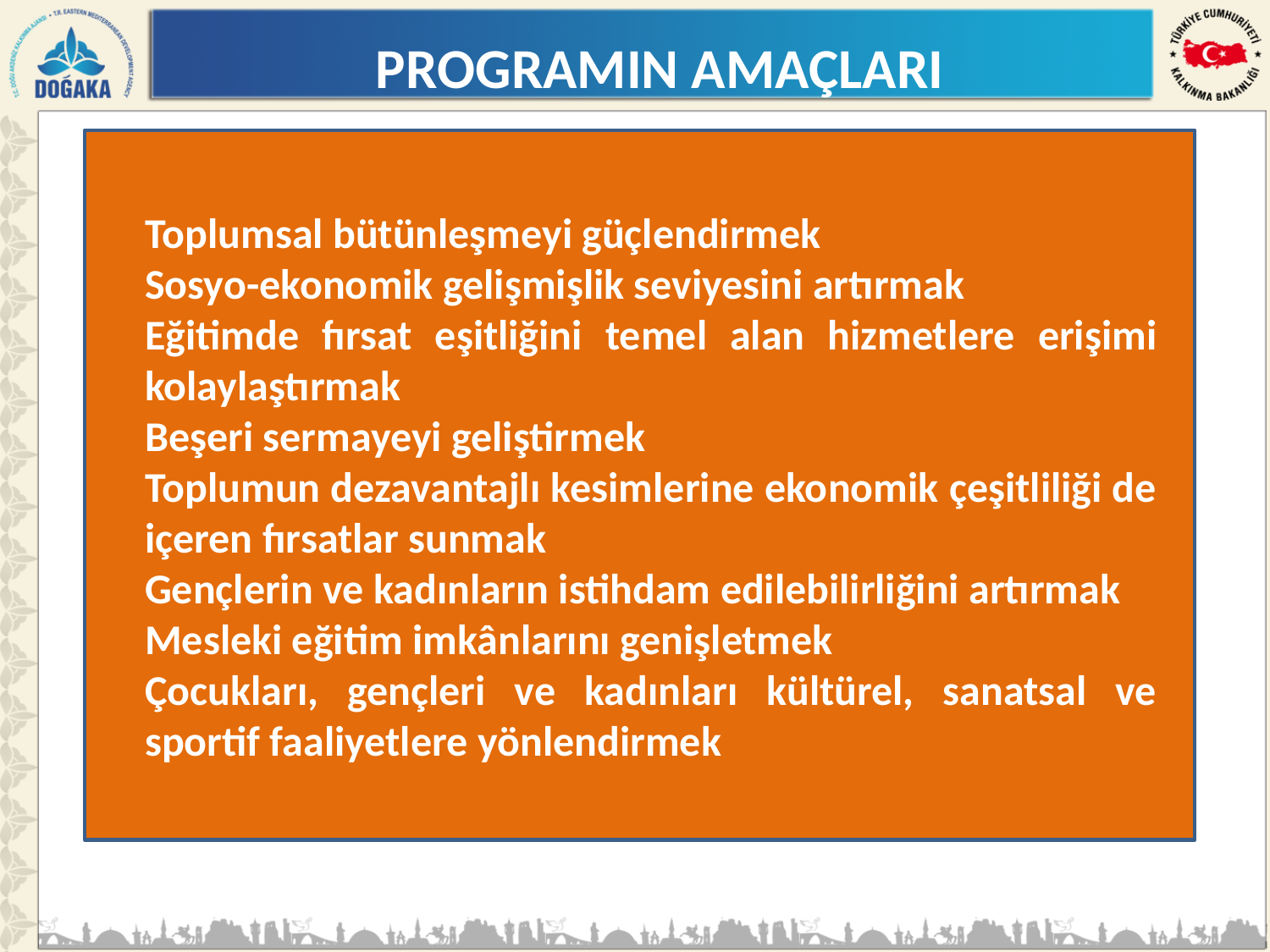

# PROGRAMIN AMAÇLARI
Toplumsal bütünleşmeyi güçlendirmek
Sosyo-ekonomik gelişmişlik seviyesini artırmak
Eğitimde fırsat eşitliğini temel alan hizmetlere erişimi kolaylaştırmak
Beşeri sermayeyi geliştirmek
Toplumun dezavantajlı kesimlerine ekonomik çeşitliliği de içeren fırsatlar sunmak
Gençlerin ve kadınların istihdam edilebilirliğini artırmak
Mesleki eğitim imkânlarını genişletmek
Çocukları, gençleri ve kadınları kültürel, sanatsal ve sportif faaliyetlere yönlendirmek